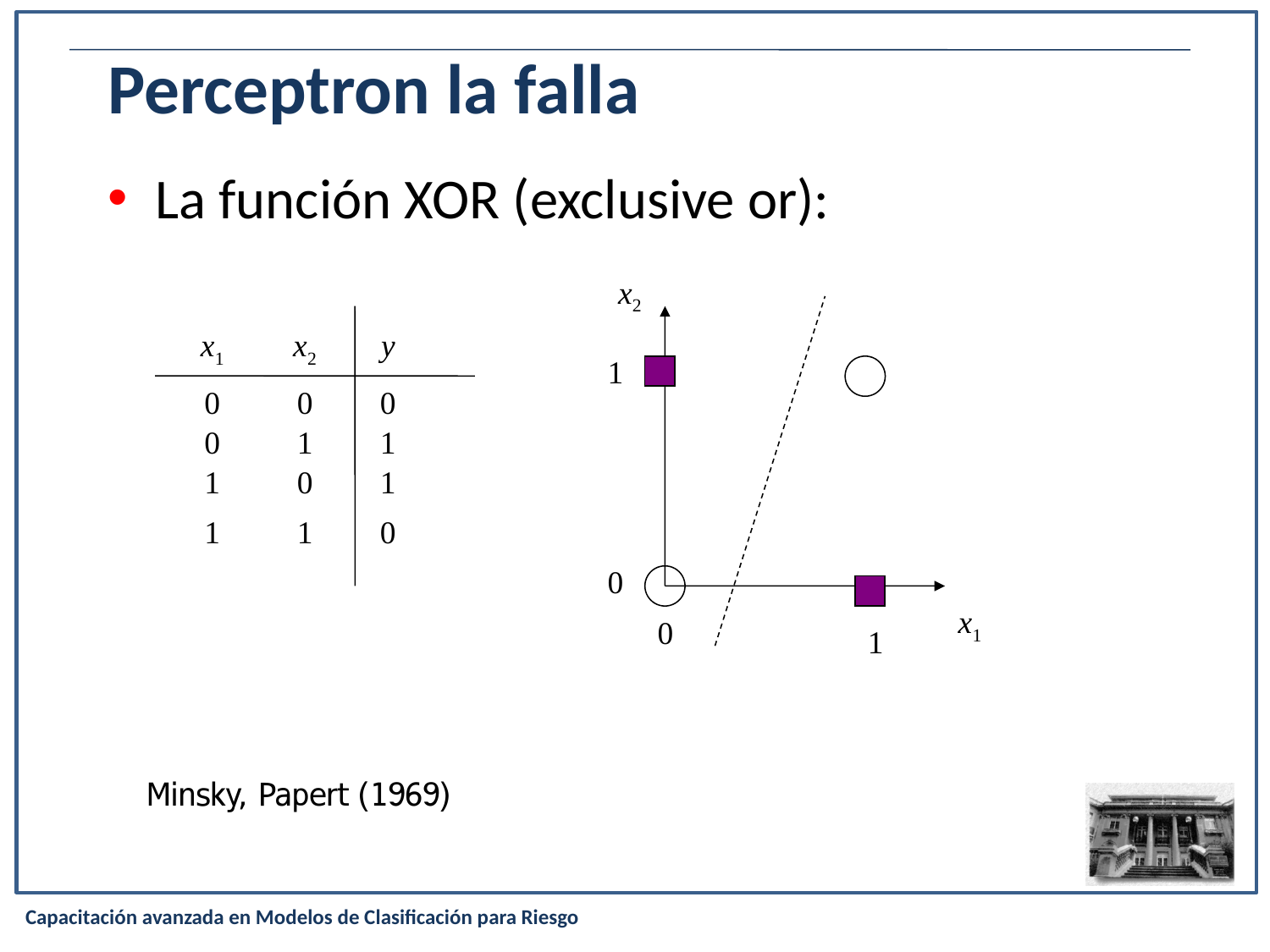

Perceptron la falla
La función XOR (exclusive or):
x2

x1
x2
y
1

0
0
0
0
1
1
1
0
1
1
1
0
0

x1
0
1
Minsky, Papert (1969)